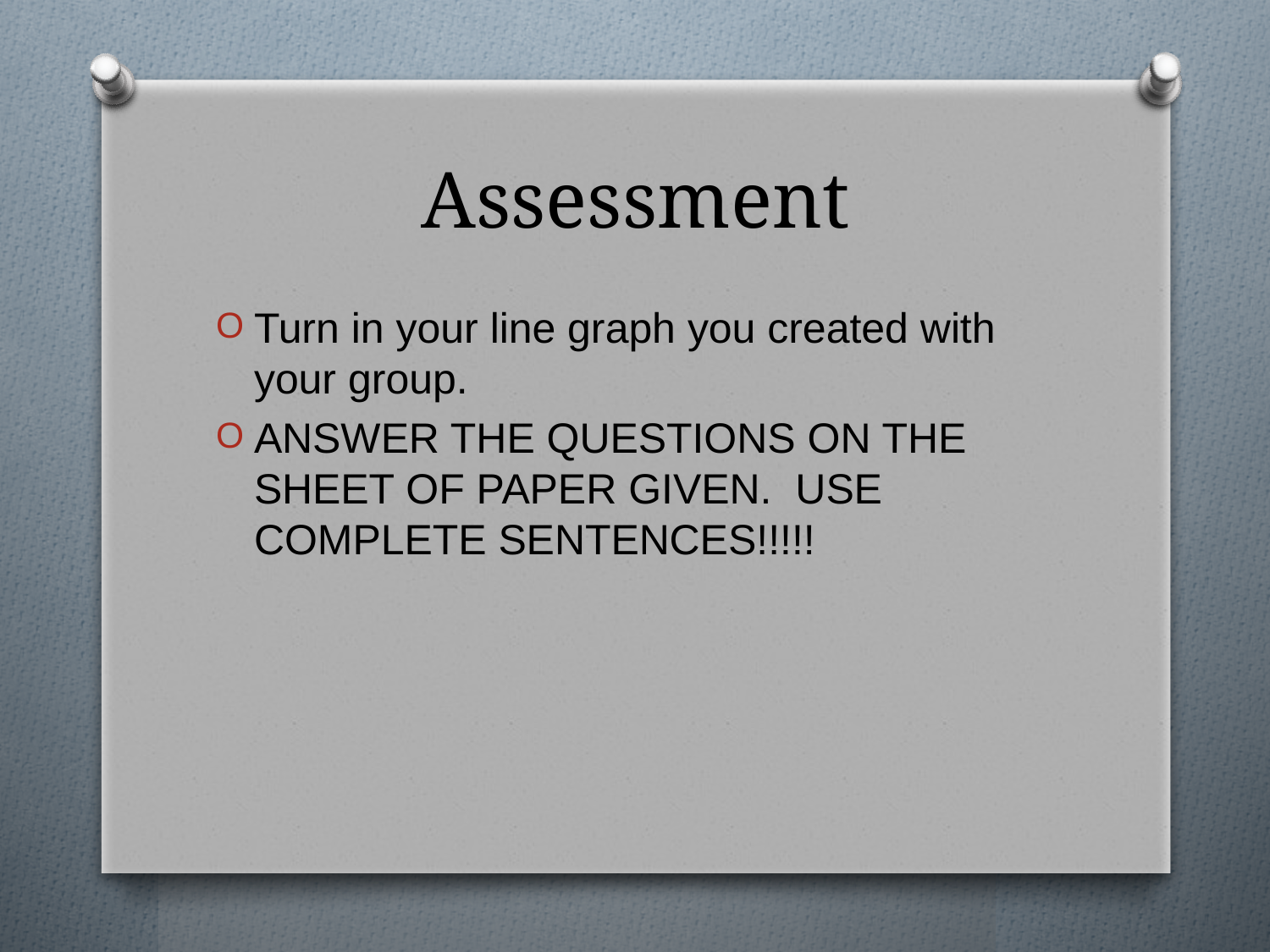

# Assessment
Turn in your line graph you created with your group.
ANSWER THE QUESTIONS ON THE SHEET OF PAPER GIVEN.  USE COMPLETE SENTENCES!!!!!